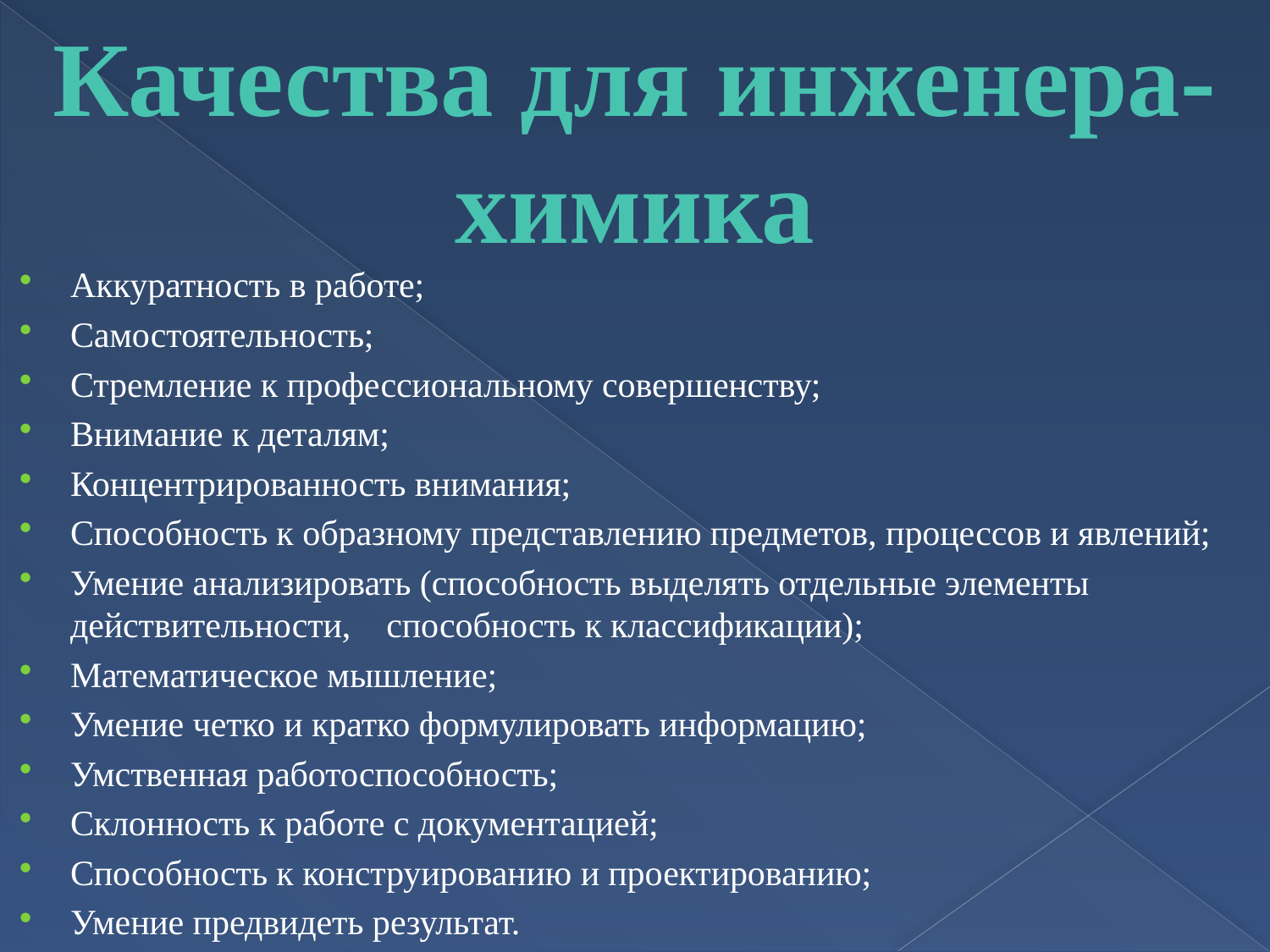

Качества для инженера-химика
Аккуратность в работе;
Самостоятельность;
Стремление к профессиональному совершенству;
Внимание к деталям;
Концентрированность внимания;
Способность к образному представлению предметов, процессов и явлений;
Умение анализировать (способность выделять отдельные элементы действительности,    способность к классификации);
Математическое мышление;
Умение четко и кратко формулировать информацию;
Умственная работоспособность;
Склонность к работе с документацией;
Способность к конструированию и проектированию;
Умение предвидеть результат.